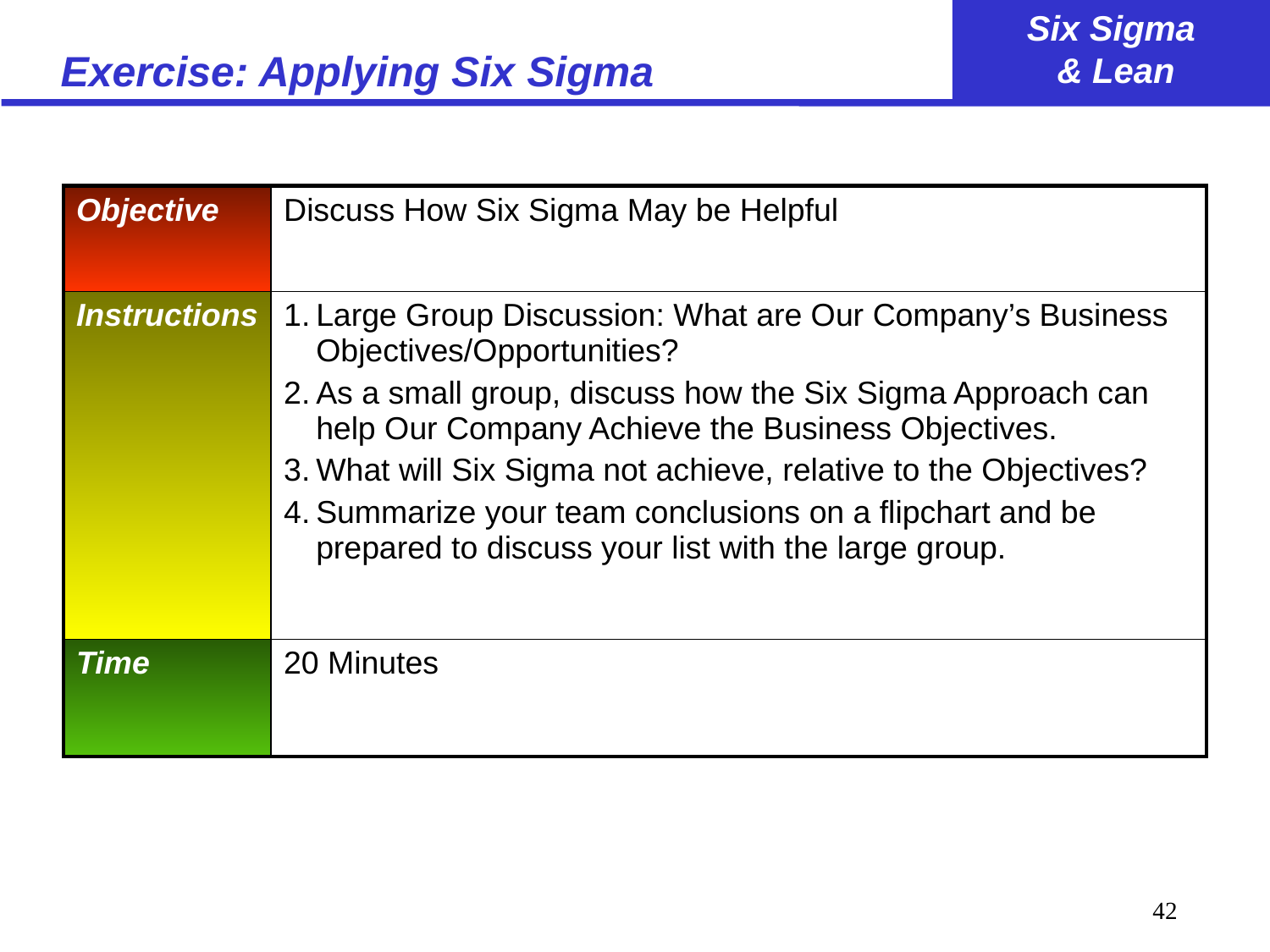

# Exercise: Applying Six Sigma
| Objective | Discuss How Six Sigma May be Helpful |
| --- | --- |
| Instructions | Large Group Discussion: What are Our Company’s Business Objectives/Opportunities? As a small group, discuss how the Six Sigma Approach can help Our Company Achieve the Business Objectives. What will Six Sigma not achieve, relative to the Objectives? Summarize your team conclusions on a flipchart and be prepared to discuss your list with the large group. |
| Time | 20 Minutes |
42